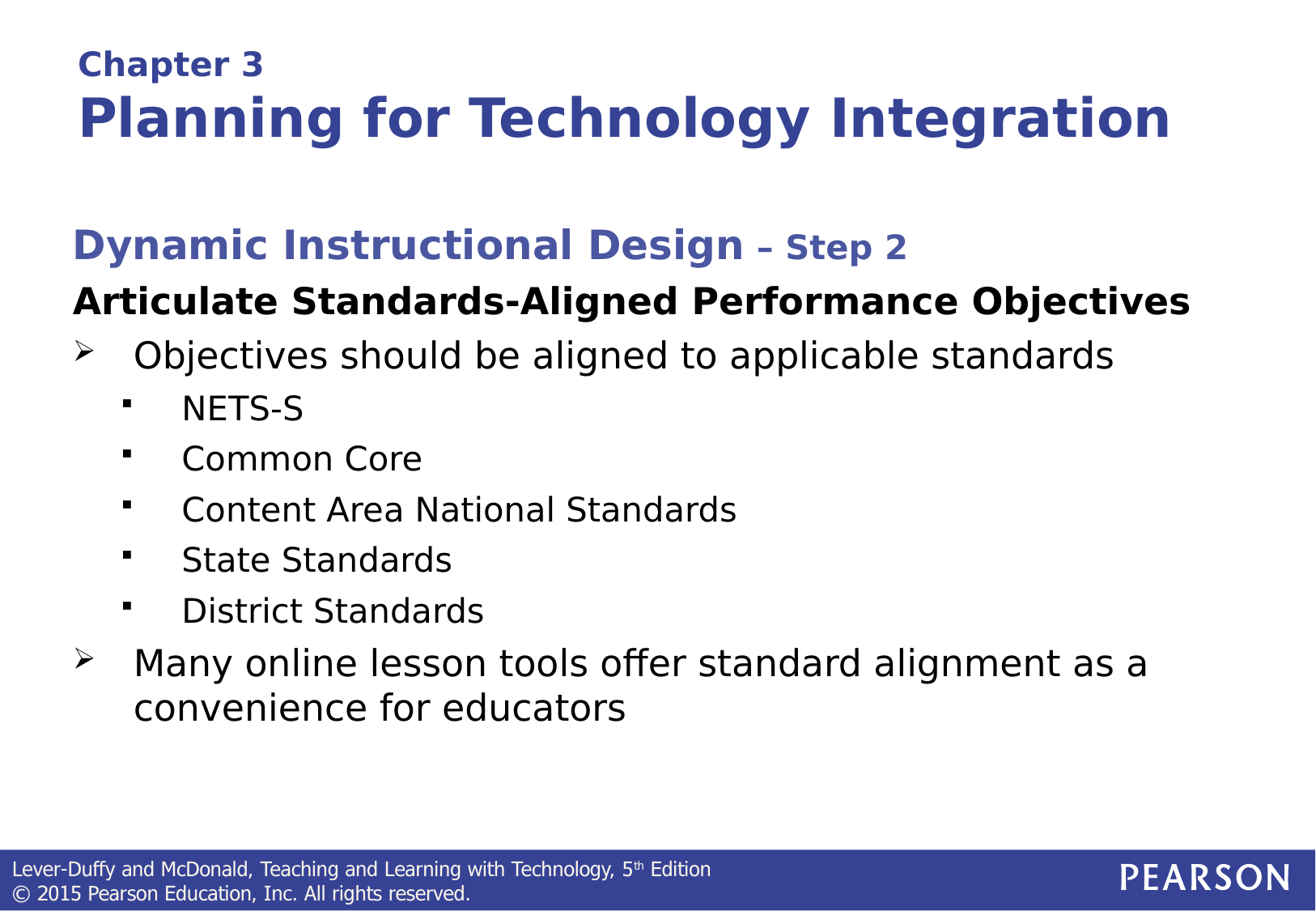

# Chapter 3 Planning for Technology Integration
Dynamic Instructional Design – Step 2
Articulate Standards-Aligned Performance Objectives
Objectives should be aligned to applicable standards
NETS-S
Common Core
Content Area National Standards
State Standards
District Standards
Many online lesson tools offer standard alignment as a convenience for educators